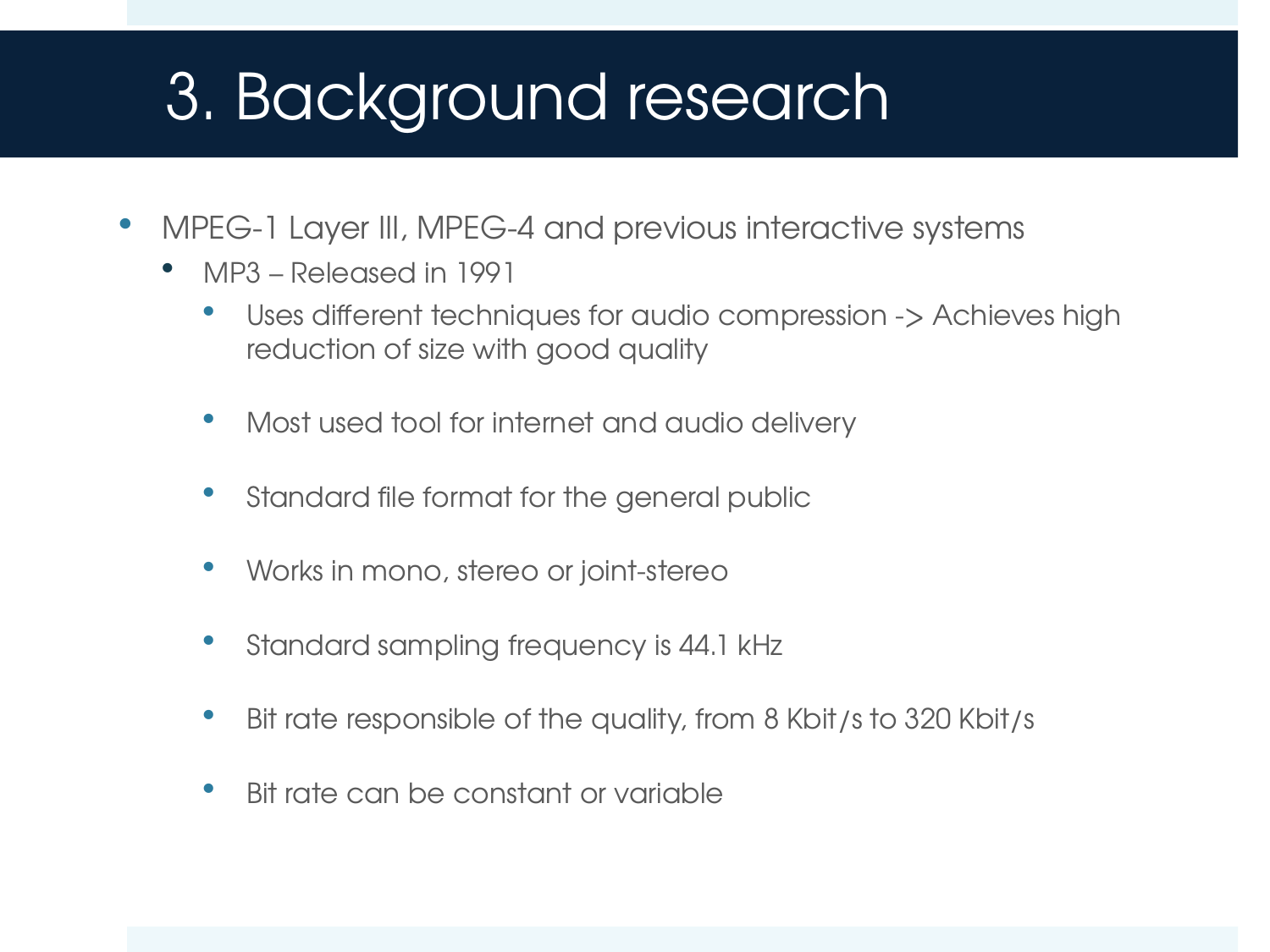

# 3. Background research
MPEG-1 Layer III, MPEG-4 and previous interactive systems
MP3 – Released in 1991
Uses different techniques for audio compression -> Achieves high reduction of size with good quality

Most used tool for internet and audio delivery

Standard file format for the general public

Works in mono, stereo or joint-stereo

Standard sampling frequency is 44.1 kHz

Bit rate responsible of the quality, from 8 Kbit/s to 320 Kbit/s

Bit rate can be constant or variable